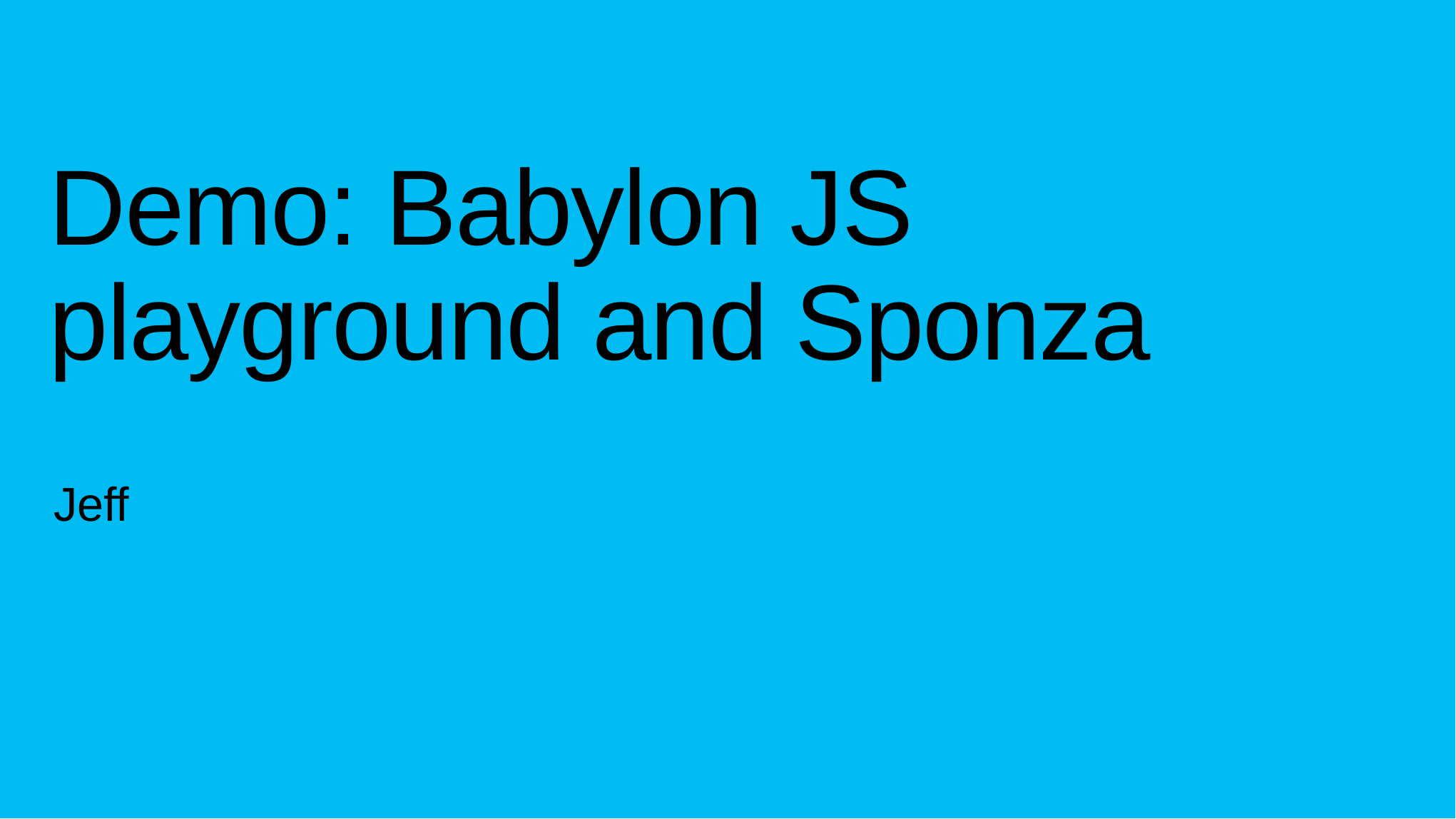

# Demo: Babylon JS playground and Sponza
Jeff